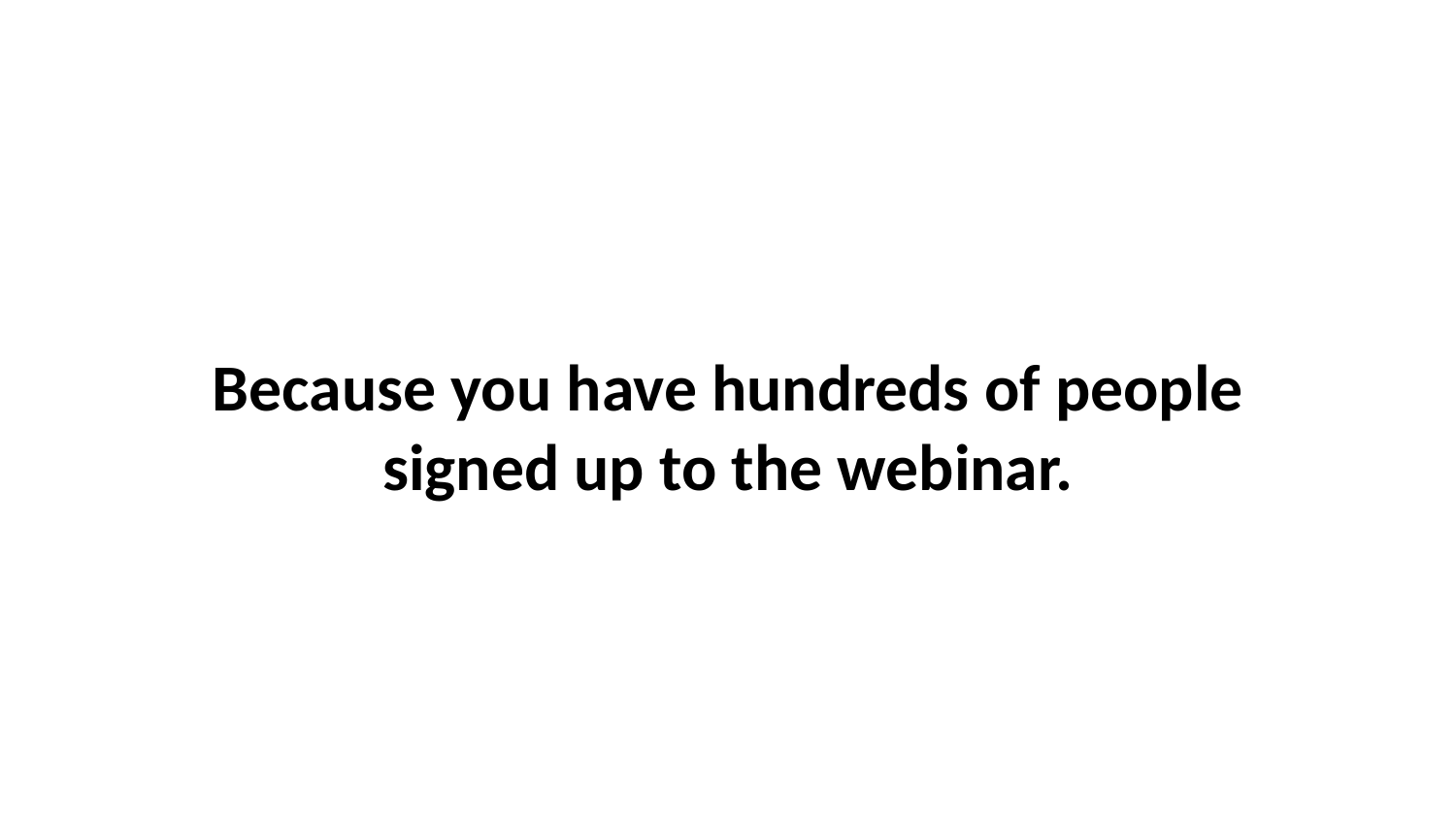

# Because you have hundreds of people signed up to the webinar.